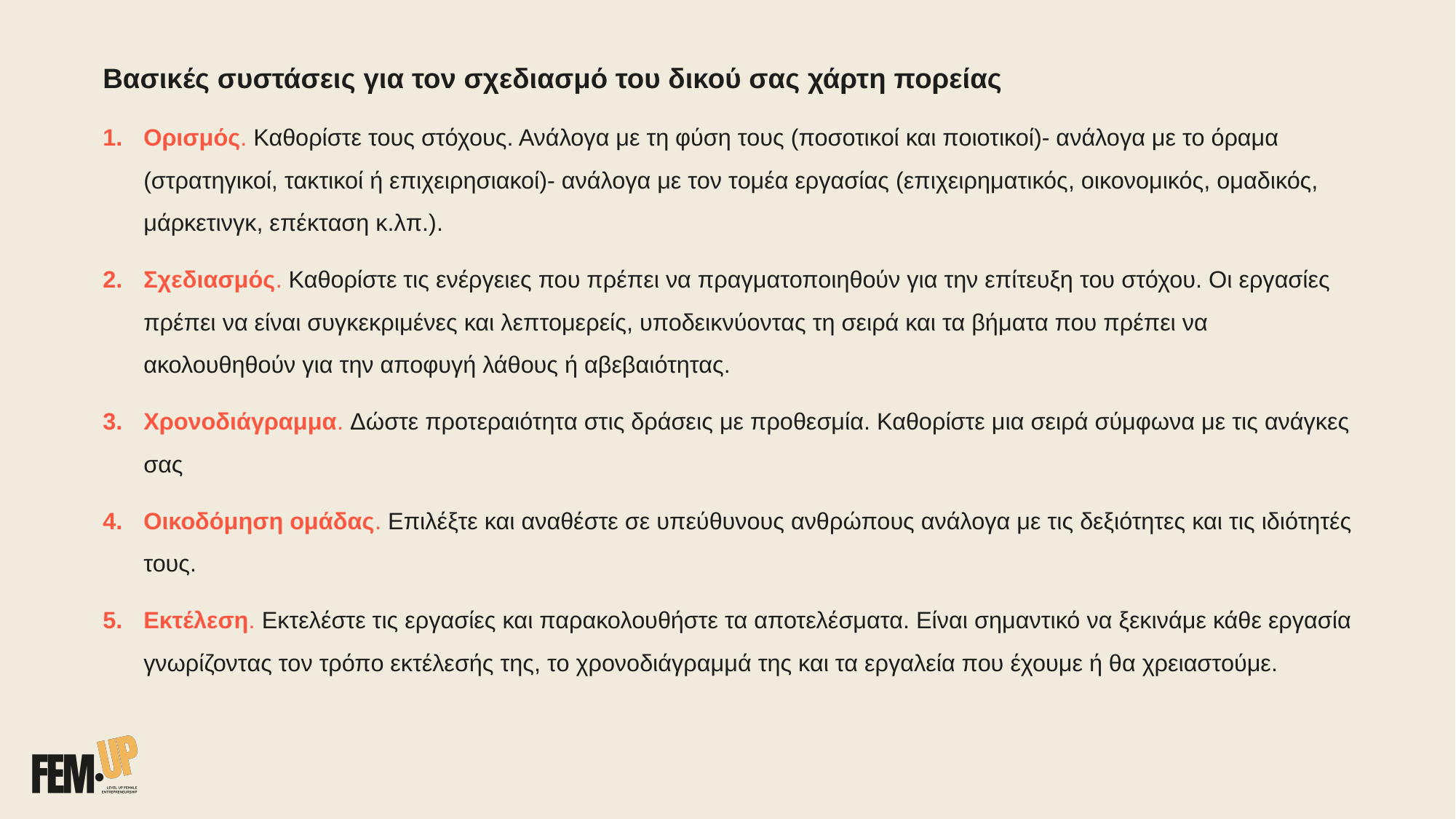

Βασικές συστάσεις για τον σχεδιασμό του δικού σας χάρτη πορείας
Ορισμός. Καθορίστε τους στόχους. Ανάλογα με τη φύση τους (ποσοτικοί και ποιοτικοί)- ανάλογα με το όραμα (στρατηγικοί, τακτικοί ή επιχειρησιακοί)- ανάλογα με τον τομέα εργασίας (επιχειρηματικός, οικονομικός, ομαδικός, μάρκετινγκ, επέκταση κ.λπ.).
Σχεδιασμός. Καθορίστε τις ενέργειες που πρέπει να πραγματοποιηθούν για την επίτευξη του στόχου. Οι εργασίες πρέπει να είναι συγκεκριμένες και λεπτομερείς, υποδεικνύοντας τη σειρά και τα βήματα που πρέπει να ακολουθηθούν για την αποφυγή λάθους ή αβεβαιότητας.
Χρονοδιάγραμμα. Δώστε προτεραιότητα στις δράσεις με προθεσμία. Καθορίστε μια σειρά σύμφωνα με τις ανάγκες σας
Οικοδόμηση ομάδας. Επιλέξτε και αναθέστε σε υπεύθυνους ανθρώπους ανάλογα με τις δεξιότητες και τις ιδιότητές τους.
Εκτέλεση. Εκτελέστε τις εργασίες και παρακολουθήστε τα αποτελέσματα. Είναι σημαντικό να ξεκινάμε κάθε εργασία γνωρίζοντας τον τρόπο εκτέλεσής της, το χρονοδιάγραμμά της και τα εργαλεία που έχουμε ή θα χρειαστούμε.